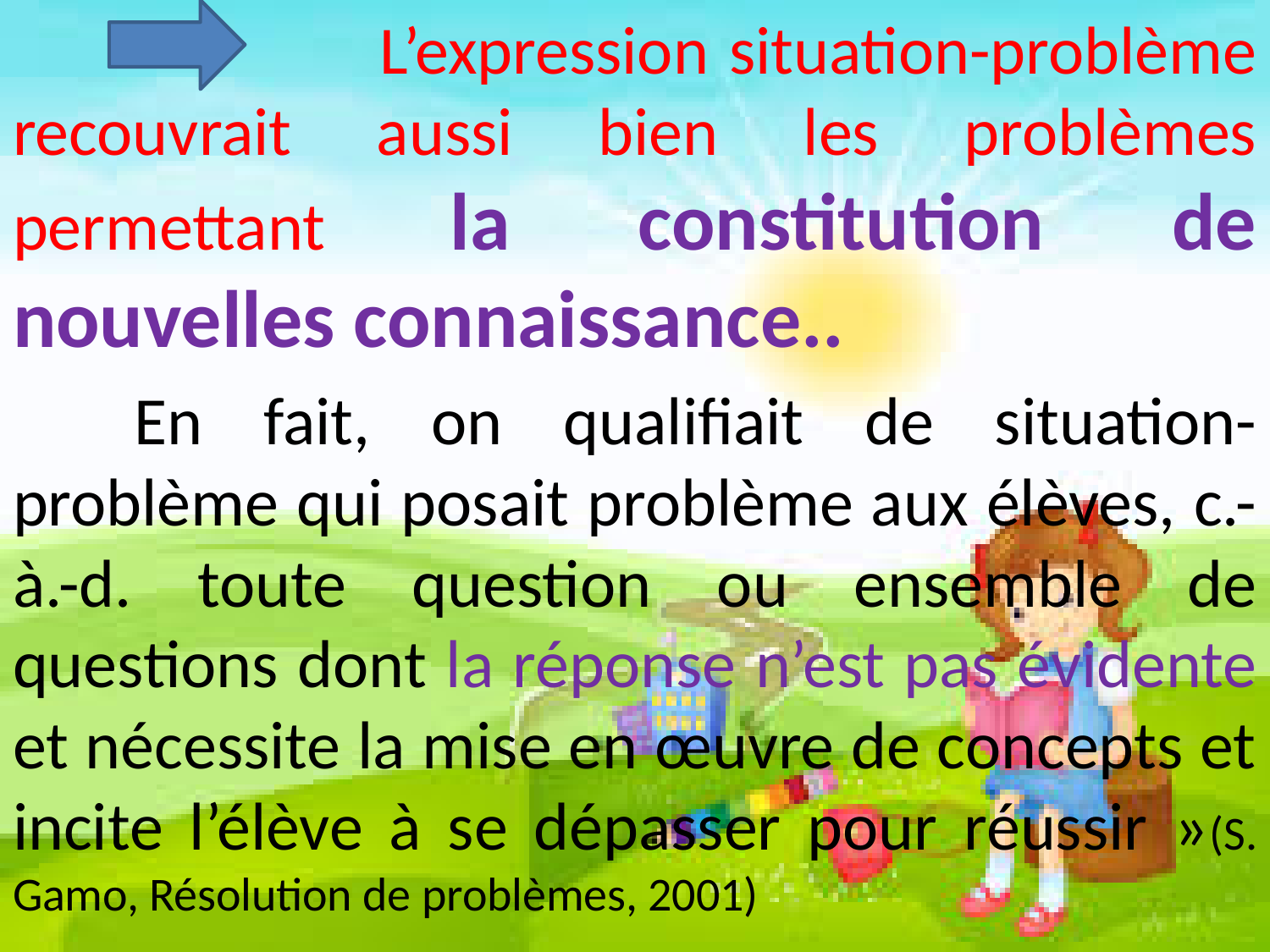

L’expression situation-problème recouvrait aussi bien les problèmes permettant la constitution de nouvelles connaissance..
	En fait, on qualifiait de situation-problème qui posait problème aux élèves, c.-à.-d. toute question ou ensemble de questions dont la réponse n’est pas évidente et nécessite la mise en œuvre de concepts et incite l’élève à se dépasser pour réussir »(S. Gamo, Résolution de problèmes, 2001)